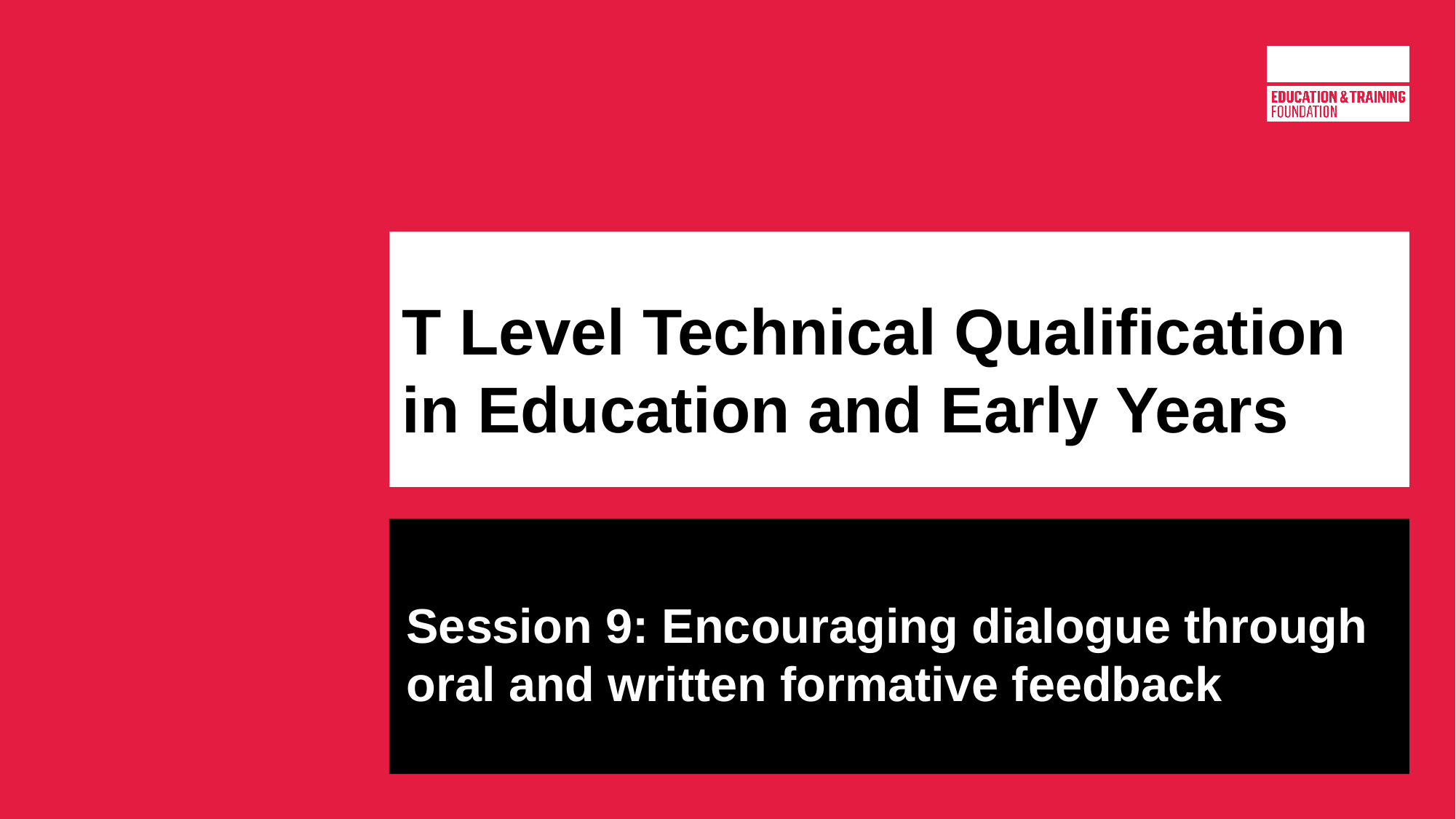

# T Level Technical Qualification in Education and Early Years
Session 9: Encouraging dialogue through oral and written formative feedback